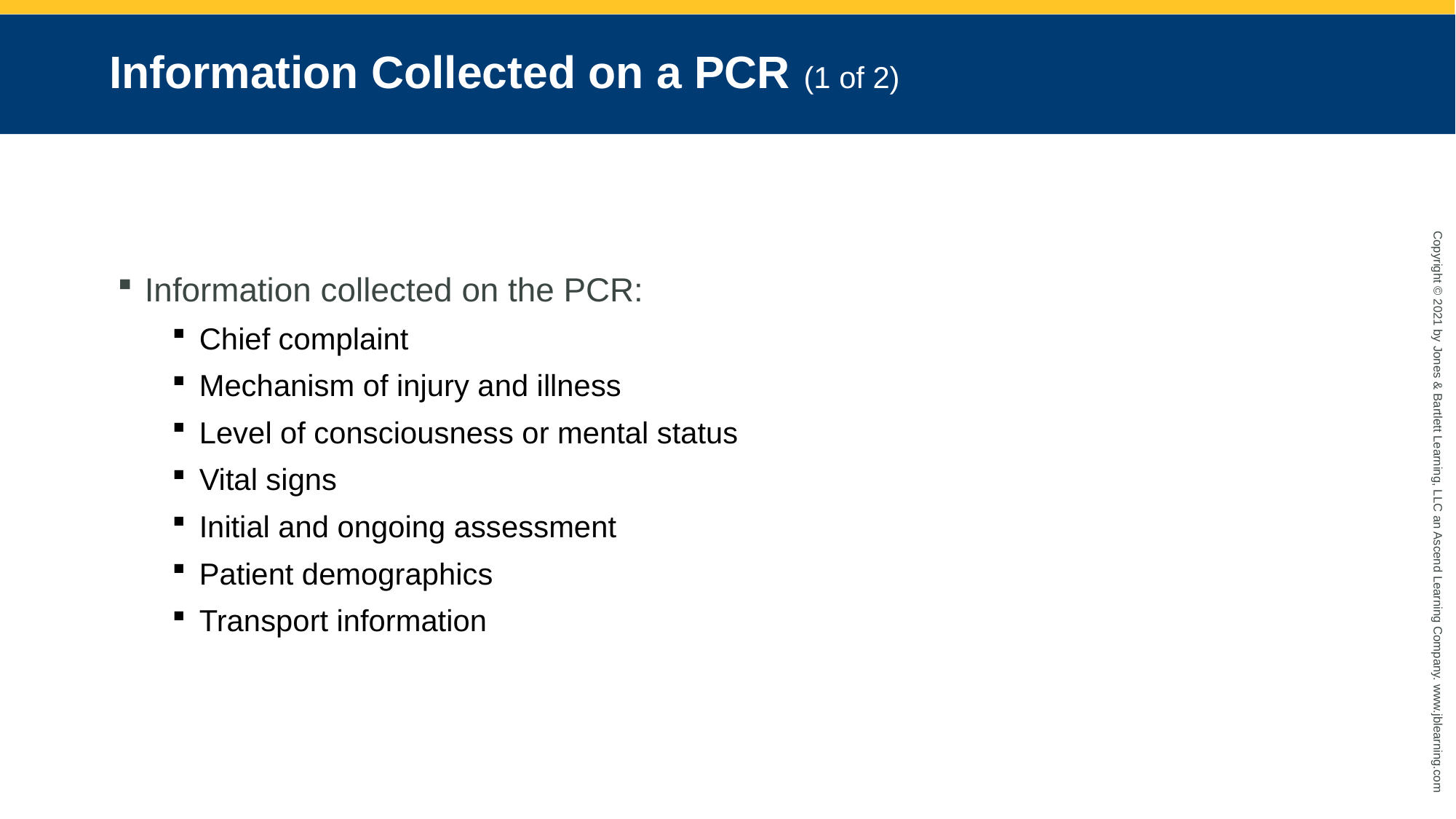

# Information Collected on a PCR (1 of 2)
Information collected on the PCR:
Chief complaint
Mechanism of injury and illness
Level of consciousness or mental status
Vital signs
Initial and ongoing assessment
Patient demographics
Transport information